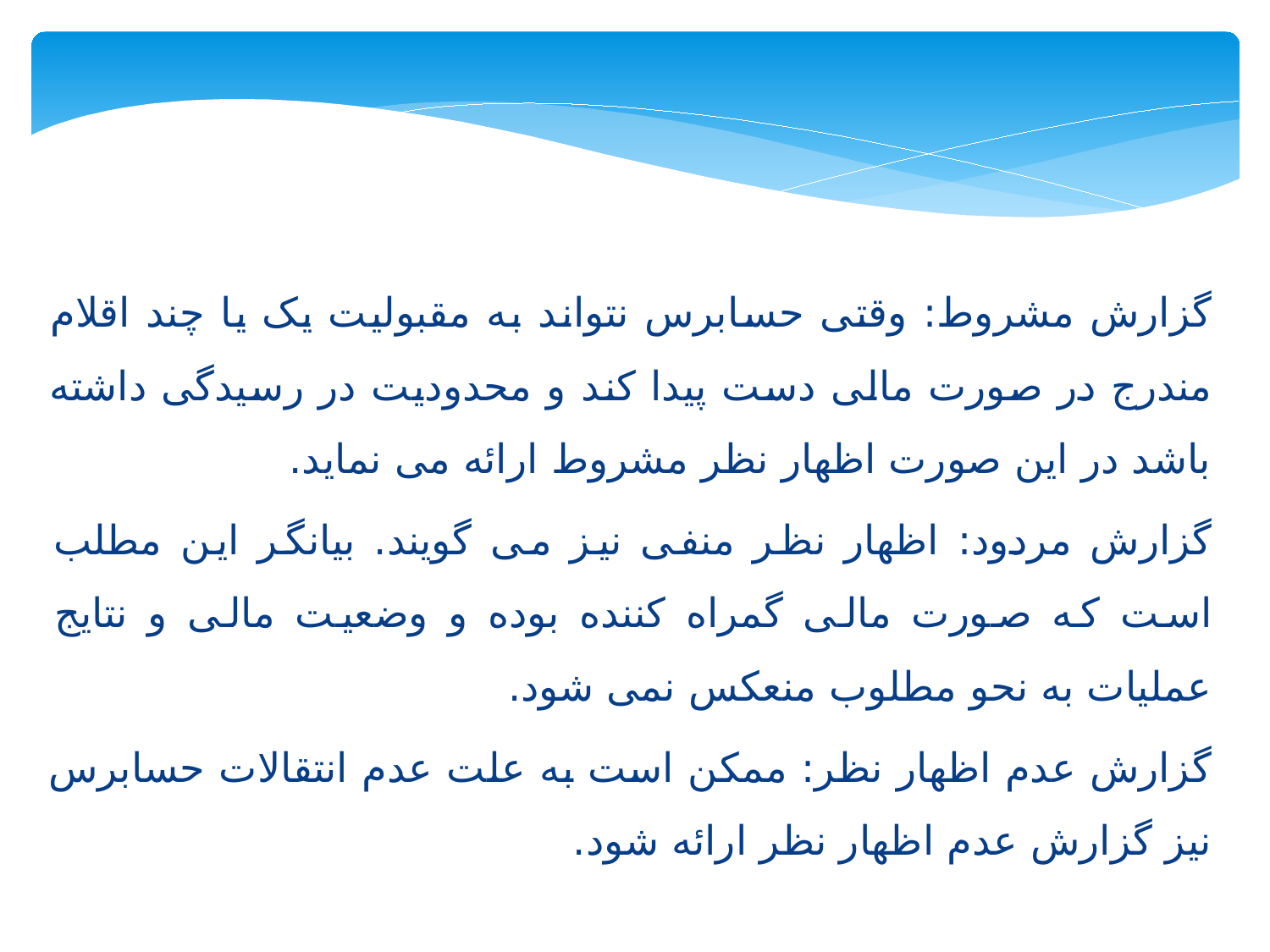

گزارش مشروط: وقتی حسابرس نتواند به مقبولیت یک یا چند اقلام مندرج در صورت مالی دست پیدا کند و محدودیت در رسیدگی داشته باشد در این صورت اظهار نظر مشروط ارائه می نماید.
گزارش مردود: اظهار نظر منفی نیز می گویند. بیانگر این مطلب است که صورت مالی گمراه کننده بوده و وضعیت مالی و نتایج عملیات به نحو مطلوب منعکس نمی شود.
گزارش عدم اظهار نظر: ممکن است به علت عدم انتقالات حسابرس نیز گزارش عدم اظهار نظر ارائه شود.